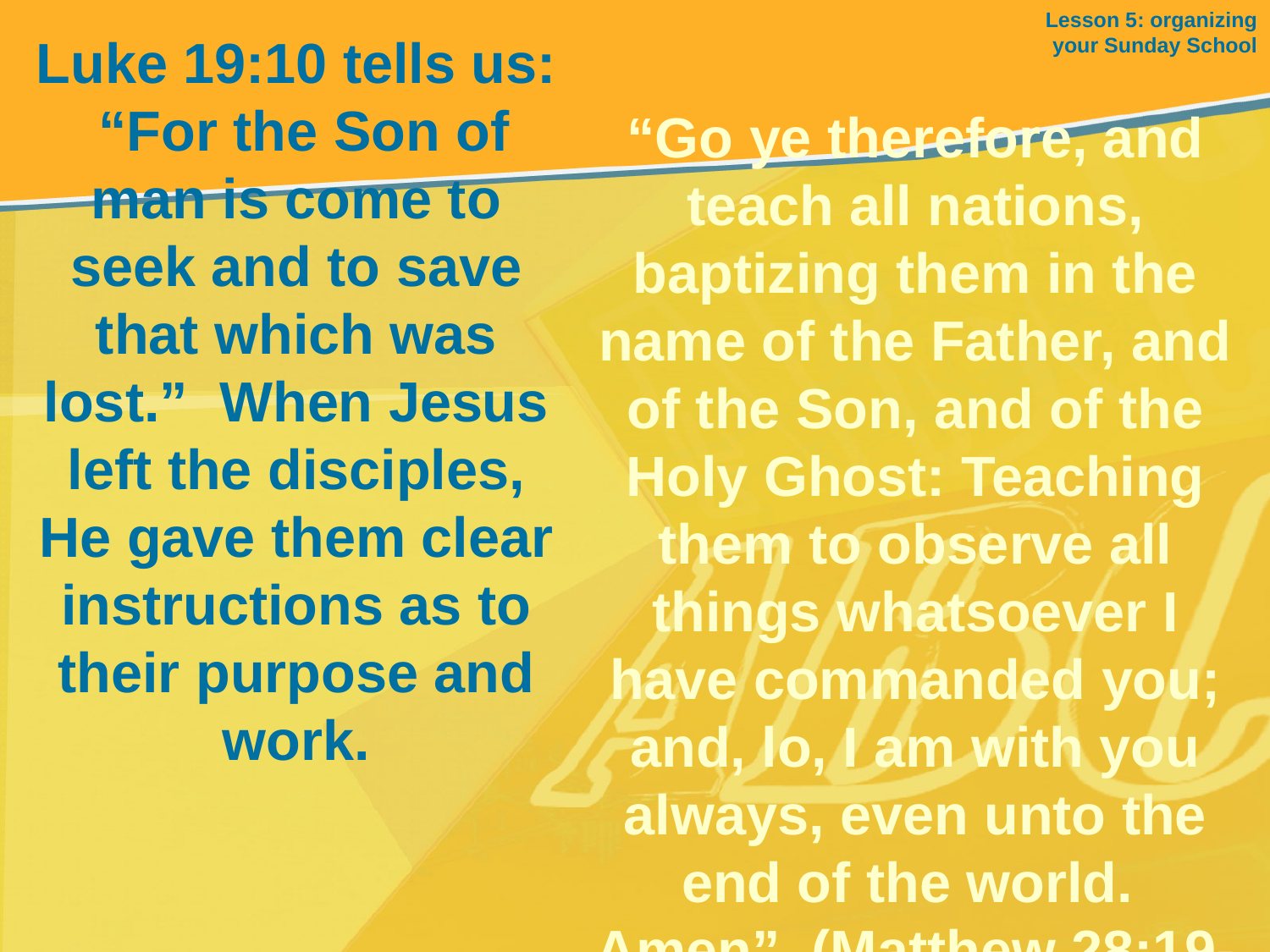

Lesson 5: organizing your Sunday School
Luke 19:10 tells us:  “For the Son of man is come to seek and to save that which was lost.”  When Jesus left the disciples, He gave them clear instructions as to their purpose and work.
“Go ye therefore, and teach all nations, baptizing them in the name of the Father, and of the Son, and of the Holy Ghost: Teaching them to observe all things whatsoever I have commanded you; and, lo, I am with you always, even unto the end of the world.  Amen”  (Matthew 28:19-20).